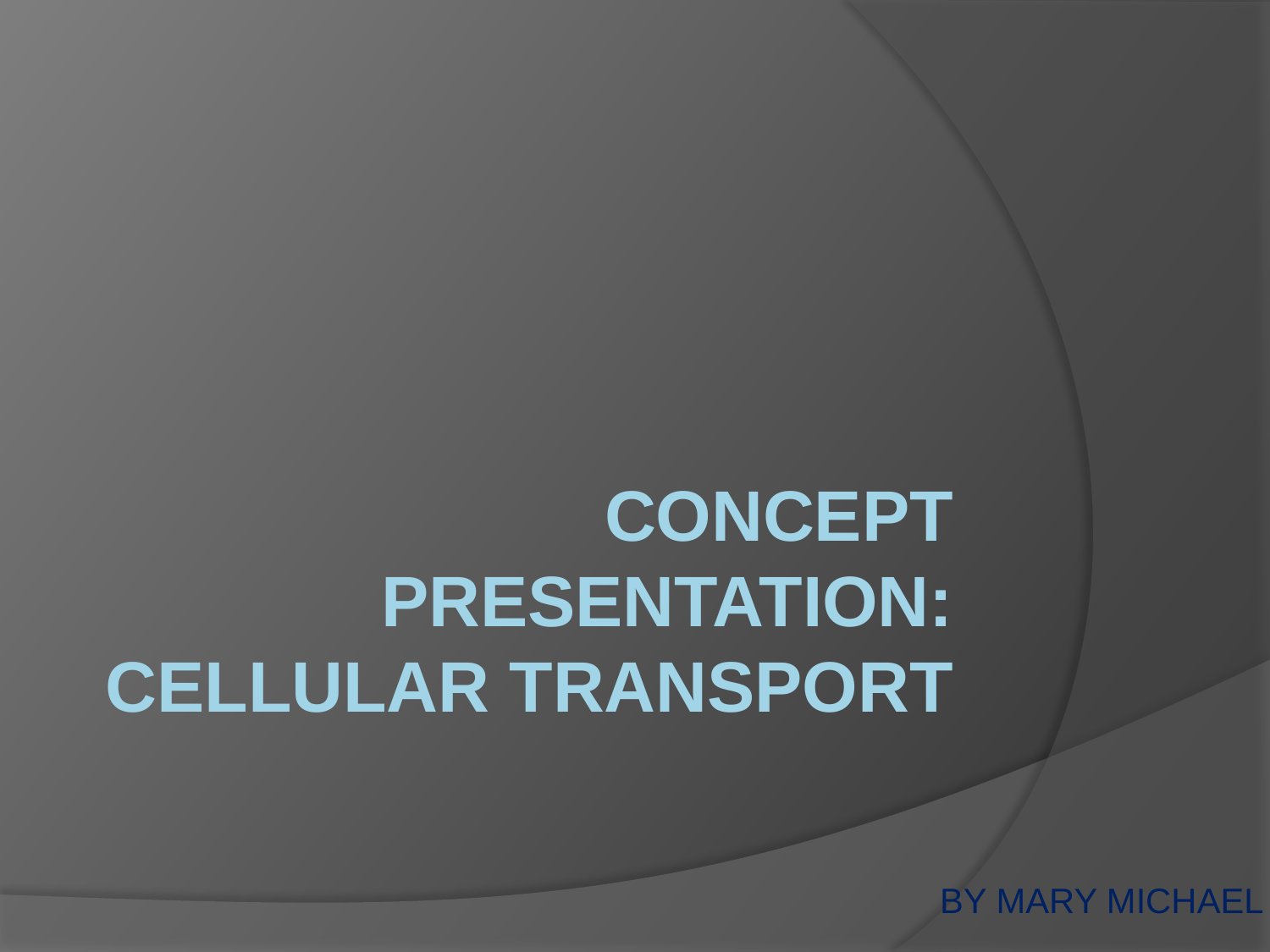

# CONCEPT PRESENTATION: CELLULAR TRANSPORT
BY MARY MICHAEL